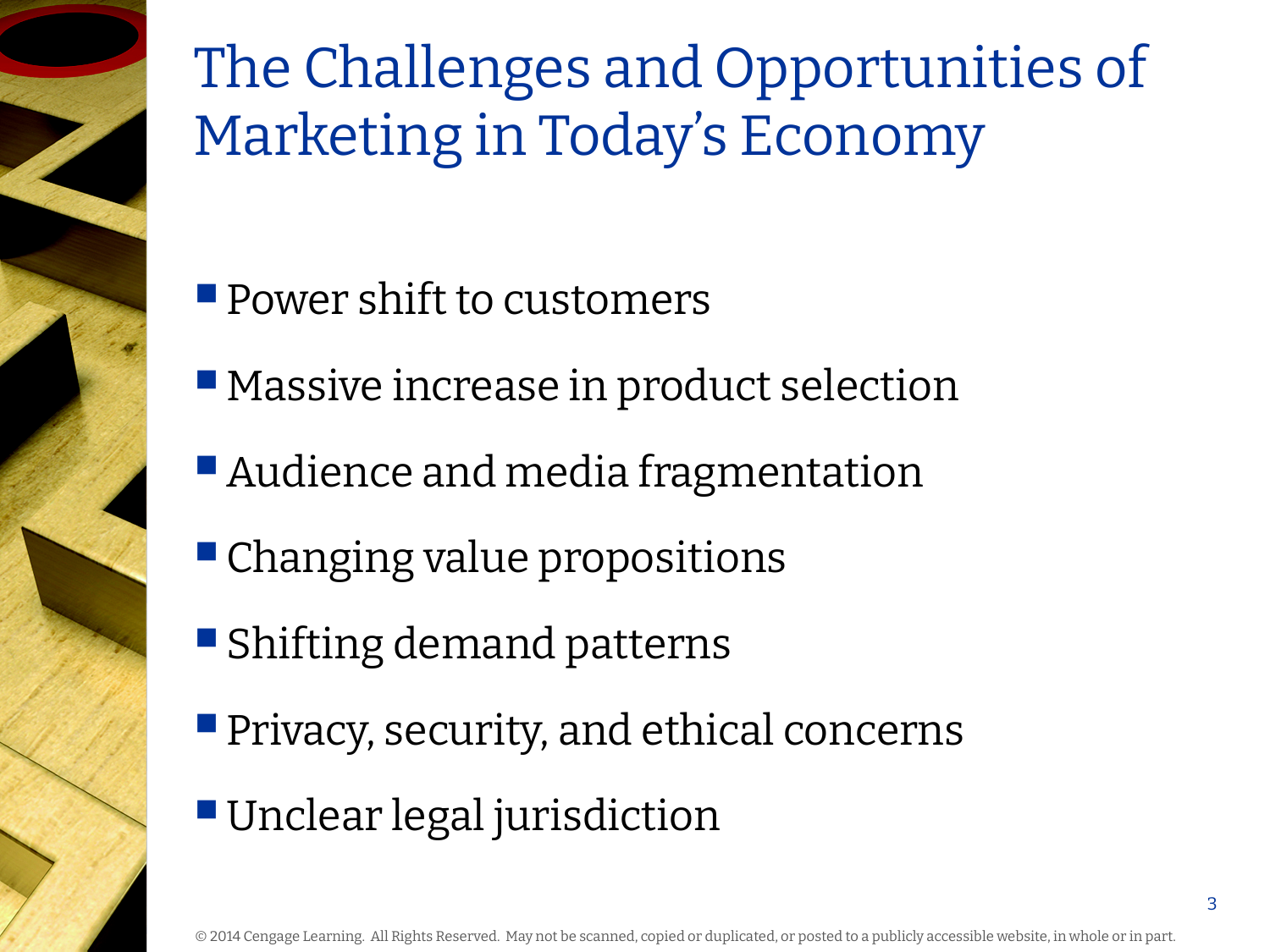

# The Challenges and Opportunities of Marketing in Today’s Economy

Power shift to customers
Massive increase in product selection
Audience and media fragmentation
Changing value propositions
Shifting demand patterns
Privacy, security, and ethical concerns
Unclear legal jurisdiction
3